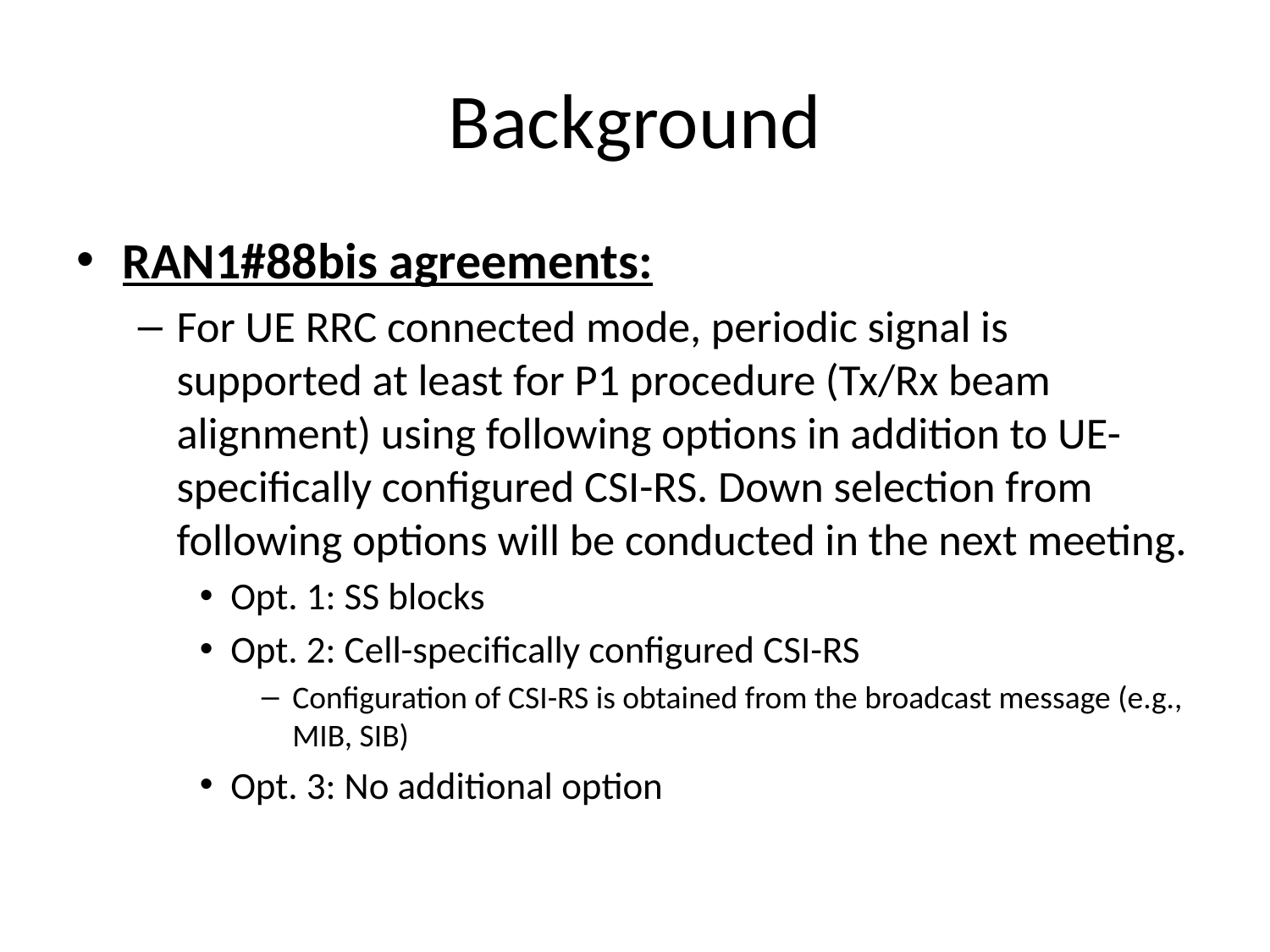

# Background
RAN1#88bis agreements:
For UE RRC connected mode, periodic signal is supported at least for P1 procedure (Tx/Rx beam alignment) using following options in addition to UE-specifically configured CSI-RS. Down selection from following options will be conducted in the next meeting.
Opt. 1: SS blocks
Opt. 2: Cell-specifically configured CSI-RS
Configuration of CSI-RS is obtained from the broadcast message (e.g., MIB, SIB)
Opt. 3: No additional option